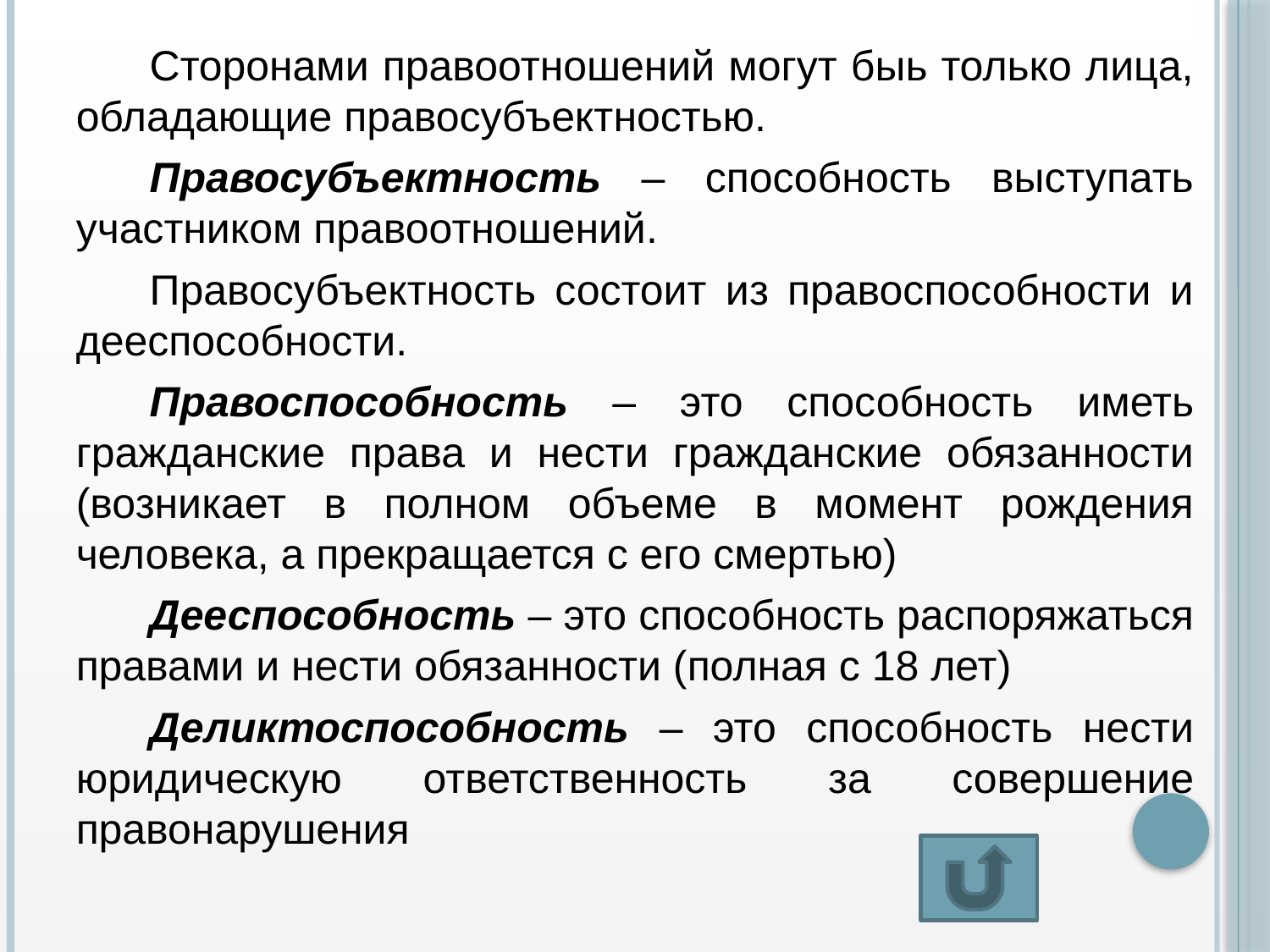

Сторонами правоотношений могут быь только лица, обладающие правосубъектностью.
Правосубъектность – способность выступать участником правоотношений.
Правосубъектность состоит из правоспособности и дееспособности.
Правоспособность – это способность иметь гражданские права и нести гражданские обязанности (возникает в полном объеме в момент рождения человека, а прекращается с его смертью)
Дееспособность – это способность распоряжаться правами и нести обязанности (полная с 18 лет)
Деликтоспособность – это способность нести юридическую ответственность за совершение правонарушения